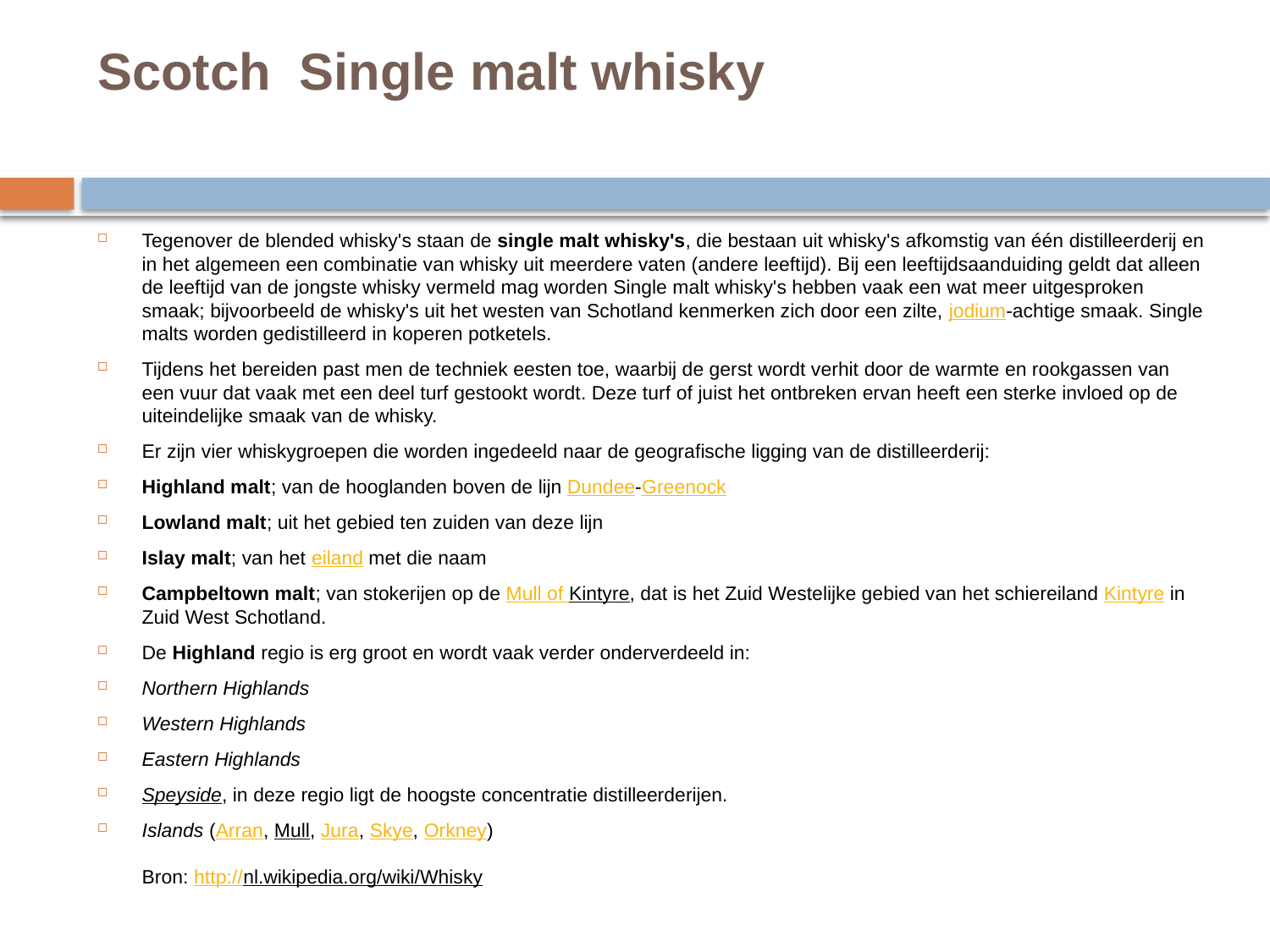

# Scotch  Single malt whisky
Tegenover de blended whisky's staan de single malt whisky's, die bestaan uit whisky's afkomstig van één distilleerderij en in het algemeen een combinatie van whisky uit meerdere vaten (andere leeftijd). Bij een leeftijdsaanduiding geldt dat alleen de leeftijd van de jongste whisky vermeld mag worden Single malt whisky's hebben vaak een wat meer uitgesproken smaak; bijvoorbeeld de whisky's uit het westen van Schotland kenmerken zich door een zilte, jodium-achtige smaak. Single malts worden gedistilleerd in koperen potketels.
Tijdens het bereiden past men de techniek eesten toe, waarbij de gerst wordt verhit door de warmte en rookgassen van een vuur dat vaak met een deel turf gestookt wordt. Deze turf of juist het ontbreken ervan heeft een sterke invloed op de uiteindelijke smaak van de whisky.
Er zijn vier whiskygroepen die worden ingedeeld naar de geografische ligging van de distilleerderij:
Highland malt; van de hooglanden boven de lijn Dundee-Greenock
Lowland malt; uit het gebied ten zuiden van deze lijn
Islay malt; van het eiland met die naam
Campbeltown malt; van stokerijen op de Mull of Kintyre, dat is het Zuid Westelijke gebied van het schiereiland Kintyre in Zuid West Schotland.
De Highland regio is erg groot en wordt vaak verder onderverdeeld in:
Northern Highlands
Western Highlands
Eastern Highlands
Speyside, in deze regio ligt de hoogste concentratie distilleerderijen.
Islands (Arran, Mull, Jura, Skye, Orkney)
Bron: http://nl.wikipedia.org/wiki/Whisky